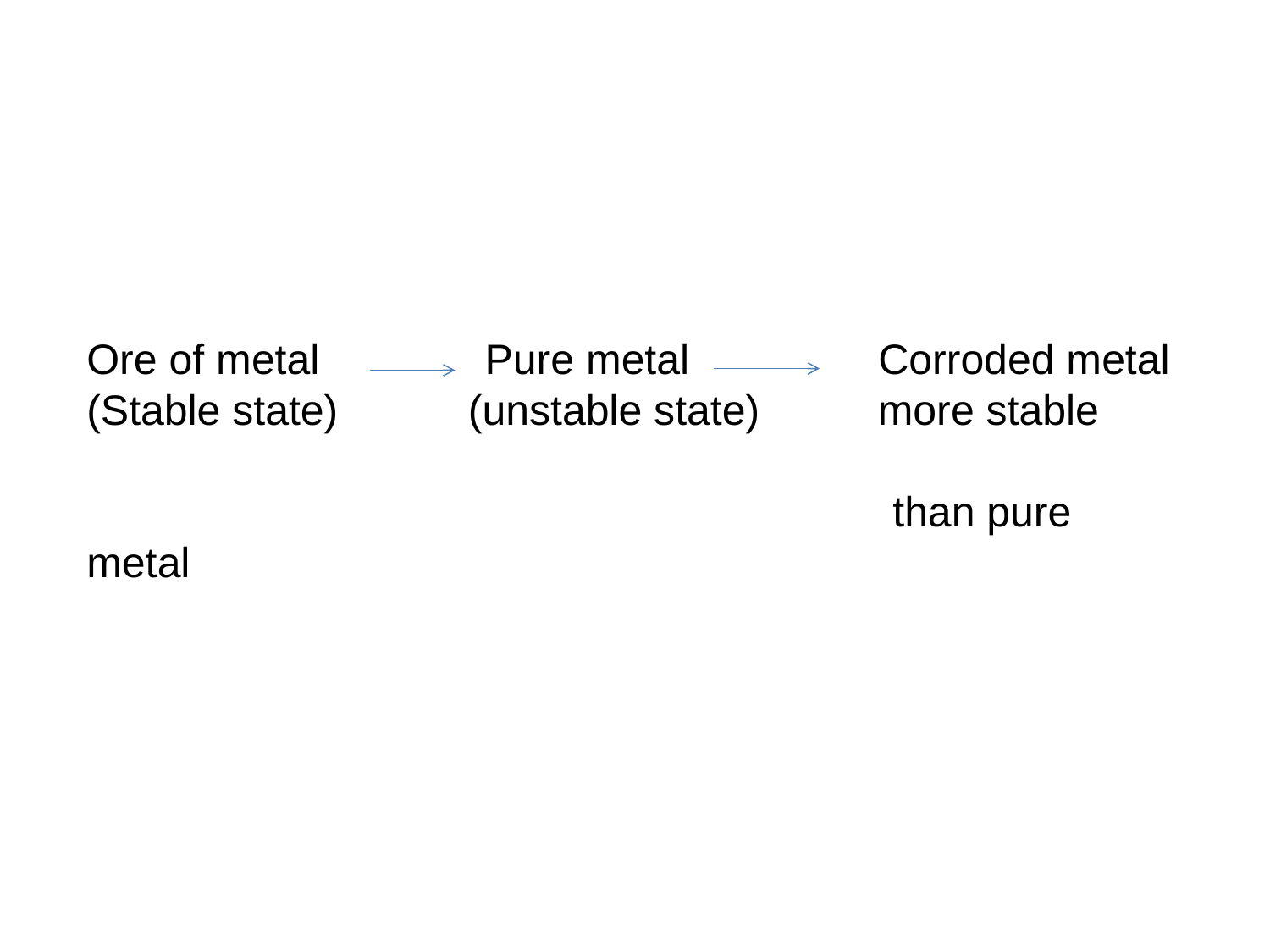

Ore of metal              Pure metal                Corroded metal
(Stable state)           (unstable state)          more stable
                                                                    than pure metal